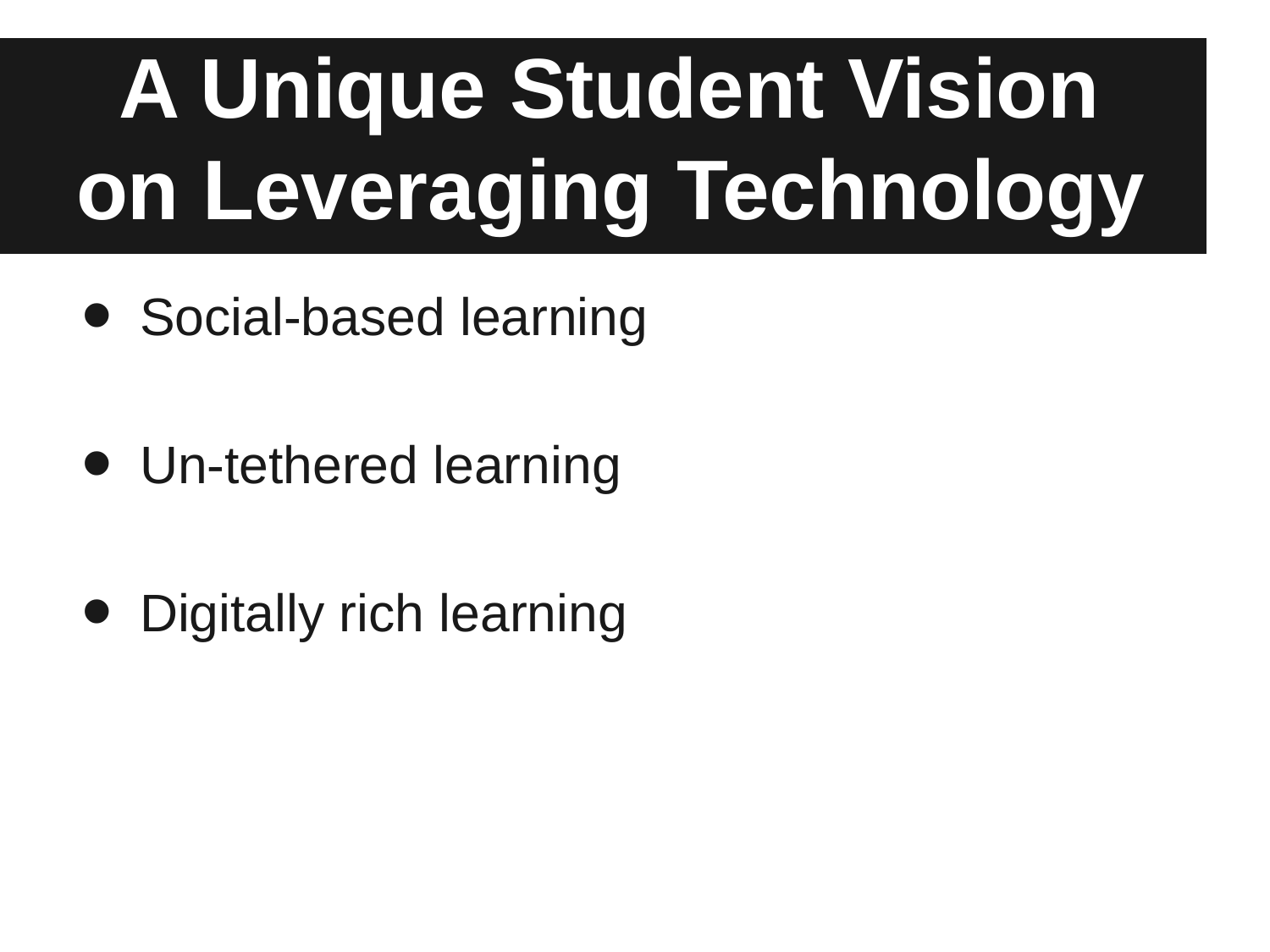

# A Unique Student Vision on Leveraging Technology
Social-based learning

Un-tethered learning

Digitally rich learning